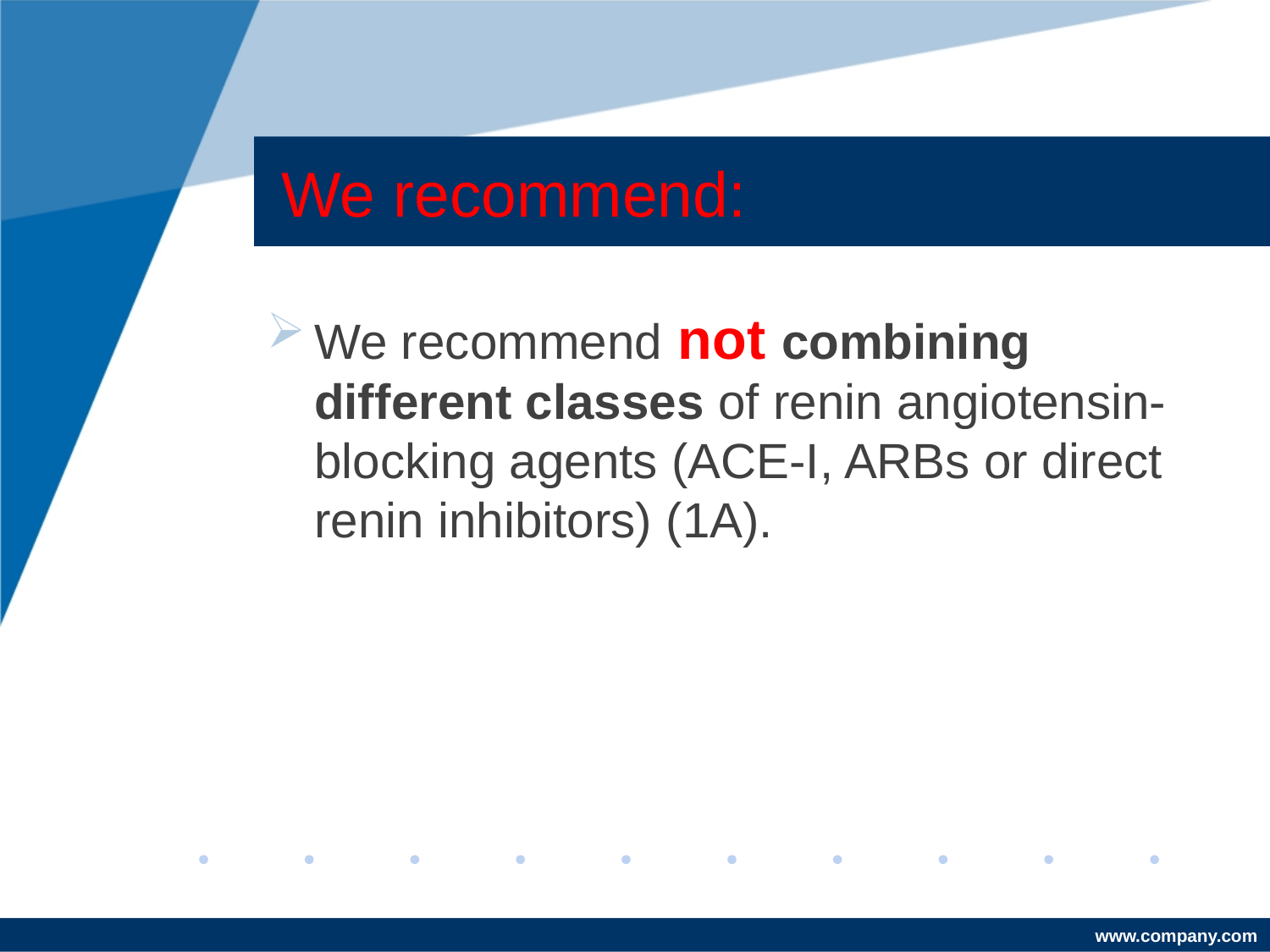

# We recommend:
We recommend not combining different classes of renin angiotensin-blocking agents (ACE-I, ARBs or direct renin inhibitors) (1A).